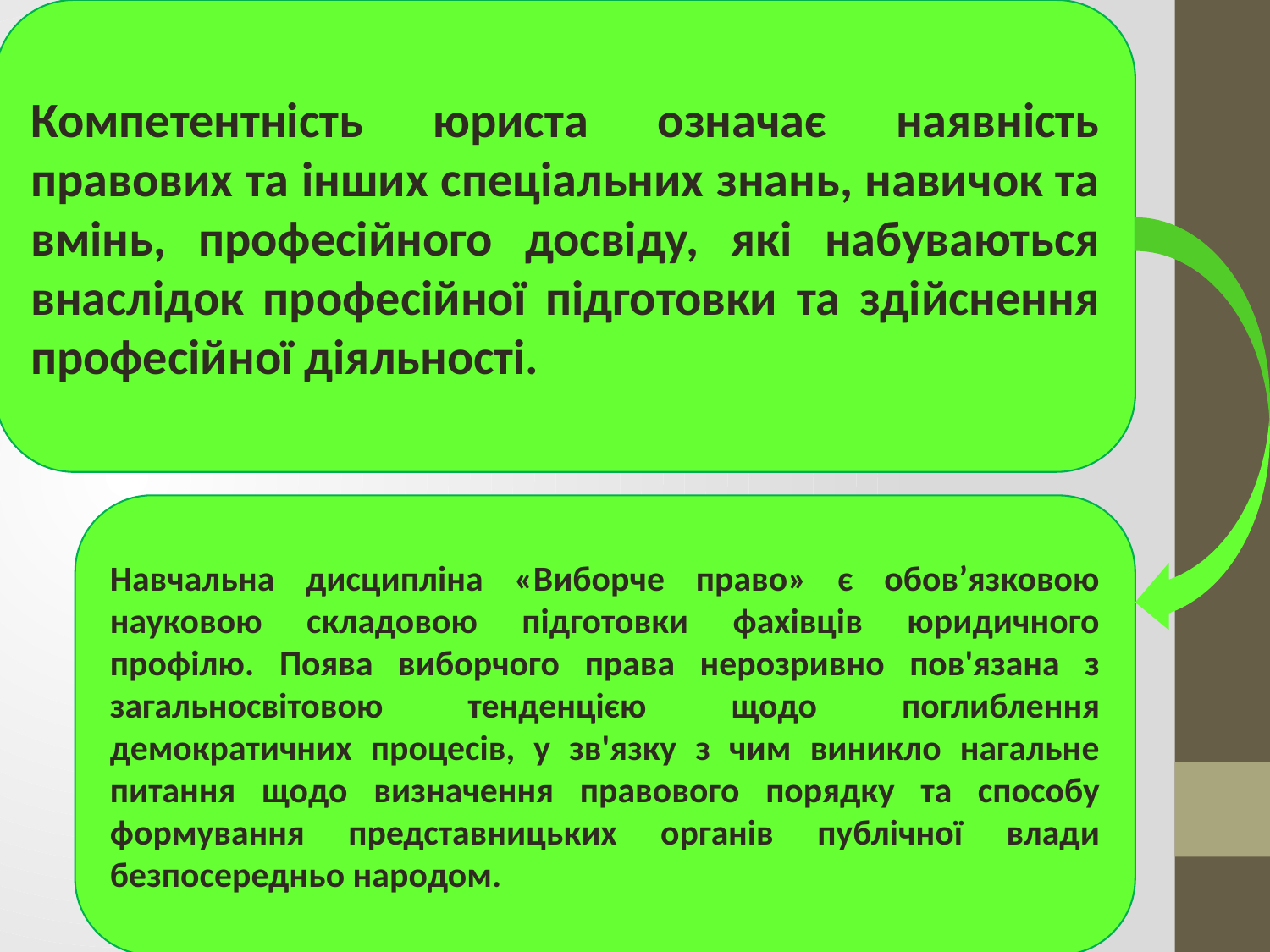

Компетентність юриста означає наявність правових та інших спеціальних знань, навичок та вмінь, професійного досвіду, які набуваються внаслідок професійної підготовки та здійснення професійної діяльності.

Навчальна дисципліна «Виборче право» є обов’язковою науковою складовою підготовки фахівців юридичного профілю. Поява виборчого права нерозривно пов'язана з загальносвітовою тенденцією щодо поглиблення демократичних процесів, у зв'язку з чим виникло нагальне питання щодо визначення правового порядку та способу формування представницьких органів публічної влади безпосередньо народом.